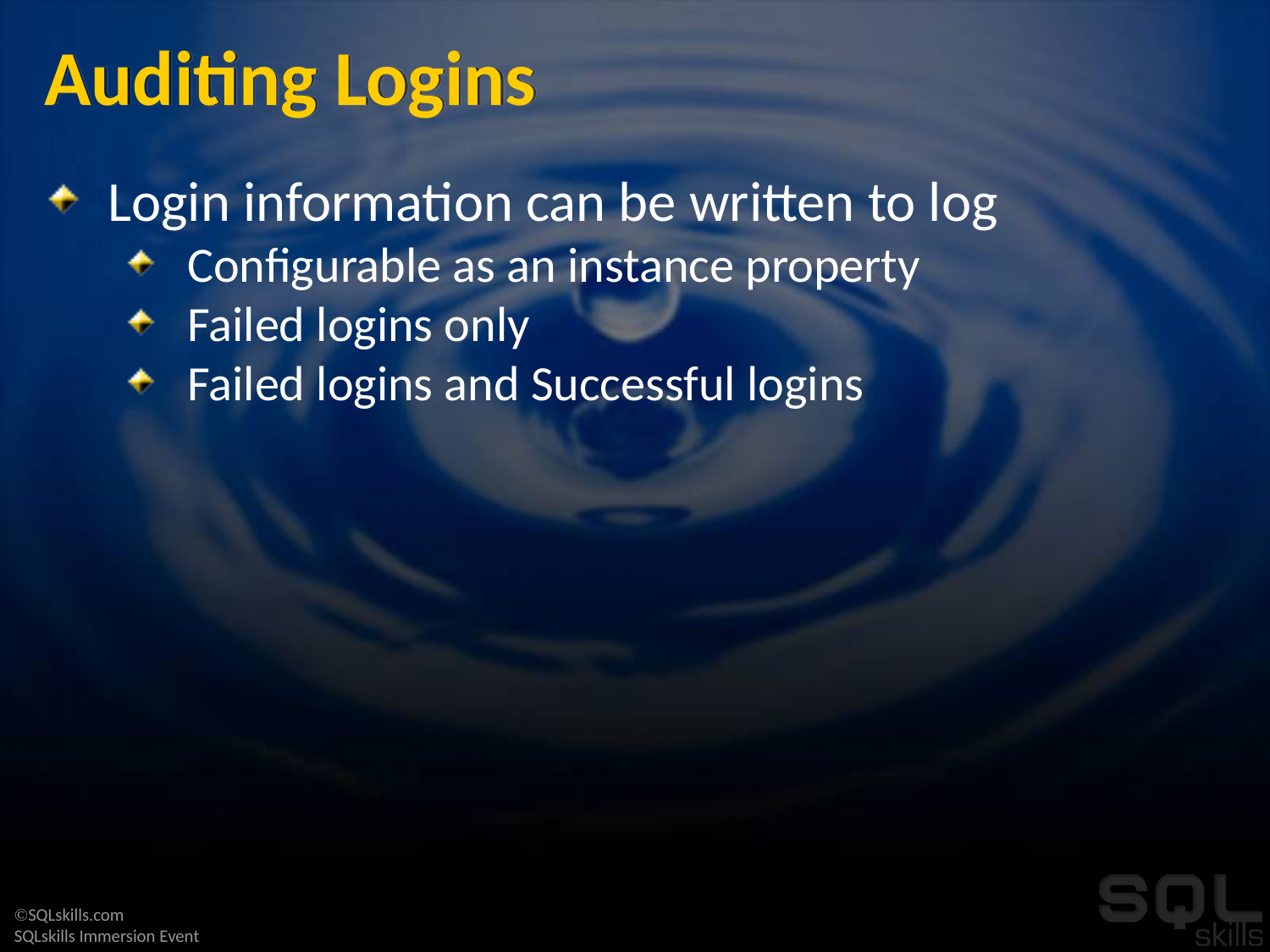

# Auditing Logins
Login information can be written to log
Configurable as an instance property
Failed logins only
Failed logins and Successful logins